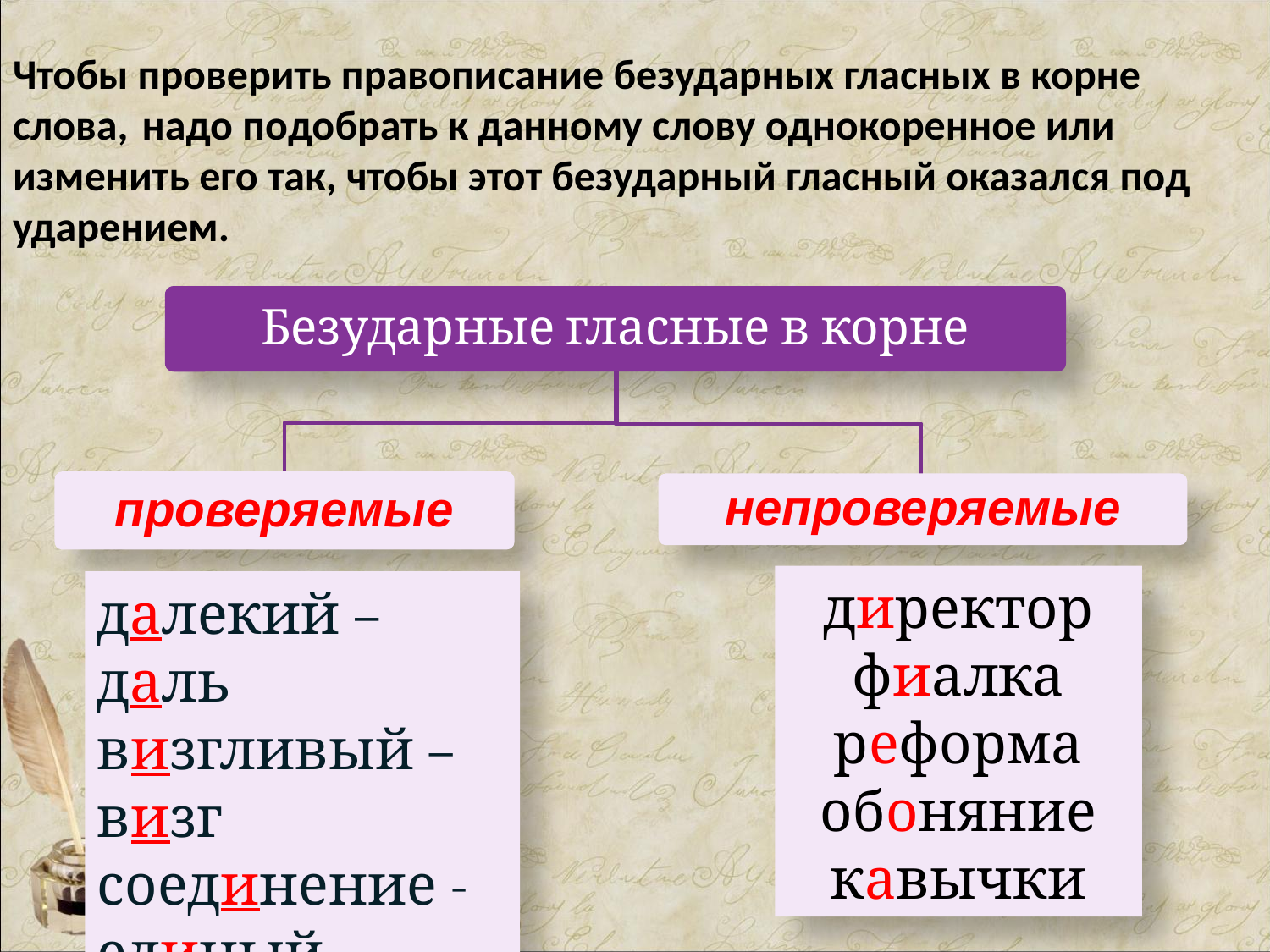

Чтобы проверить правописание безударных гласных в корне слова,  надо подобрать к данному слову однокоренное или изменить его так, чтобы этот безударный гласный оказался под ударением.

Безударные гласные в корне
проверяемые
непроверяемые
директор
фиалка
реформа
обоняние
кавычки
далекий – даль
визгливый – визг
соединение - единый